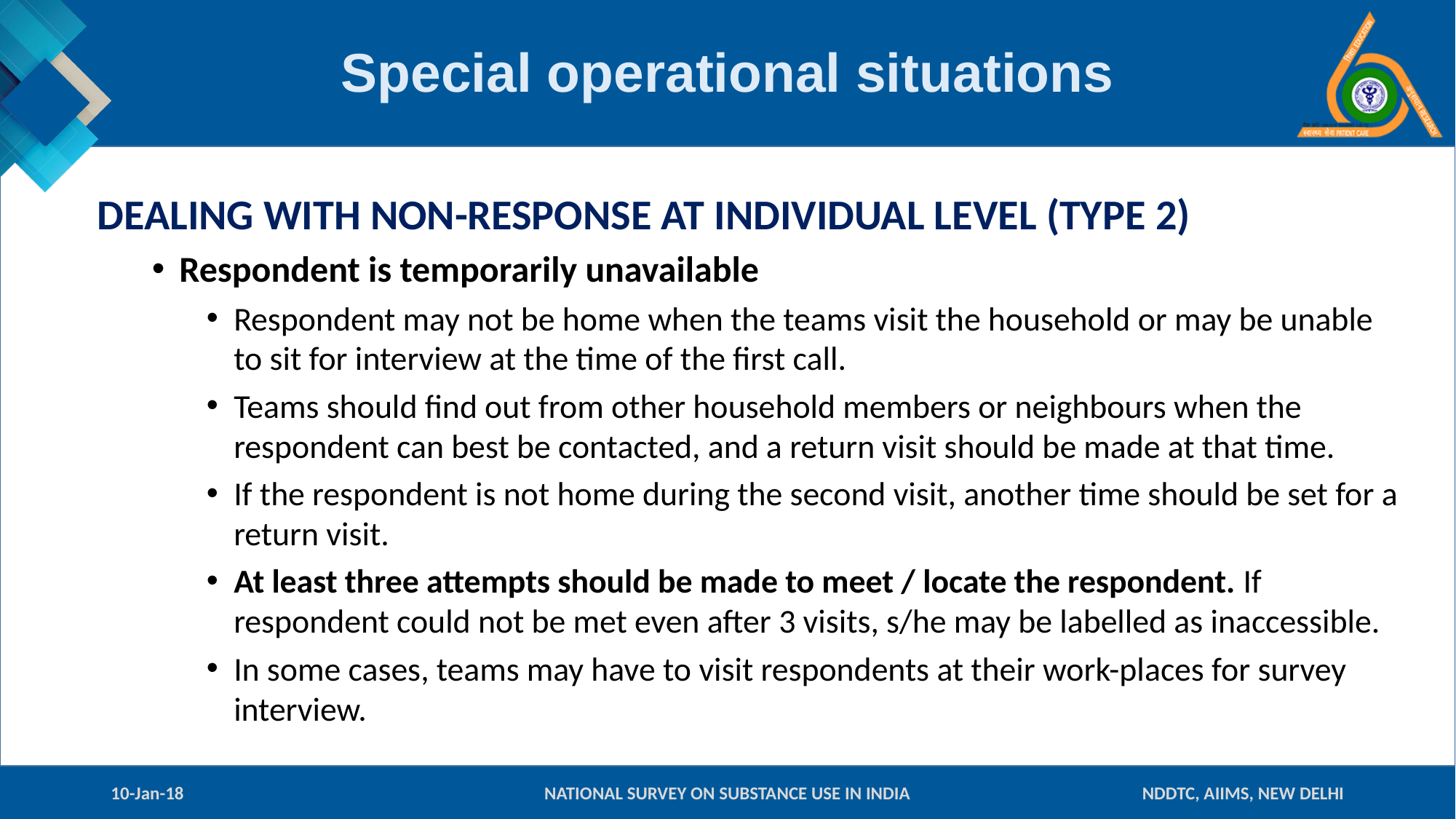

# Special operational situations
DEALING WITH NON-RESPONSE AT INDIVIDUAL LEVEL (TYPE 2)
Respondent is temporarily unavailable
Respondent may not be home when the teams visit the household or may be unable to sit for interview at the time of the first call.
Teams should find out from other household members or neighbours when the respondent can best be contacted, and a return visit should be made at that time.
If the respondent is not home during the second visit, another time should be set for a return visit.
At least three attempts should be made to meet / locate the respondent. If respondent could not be met even after 3 visits, s/he may be labelled as inaccessible.
In some cases, teams may have to visit respondents at their work-places for survey interview.
10-Jan-18
NATIONAL SURVEY ON SUBSTANCE USE IN INDIA
NDDTC, AIIMS, NEW DELHI